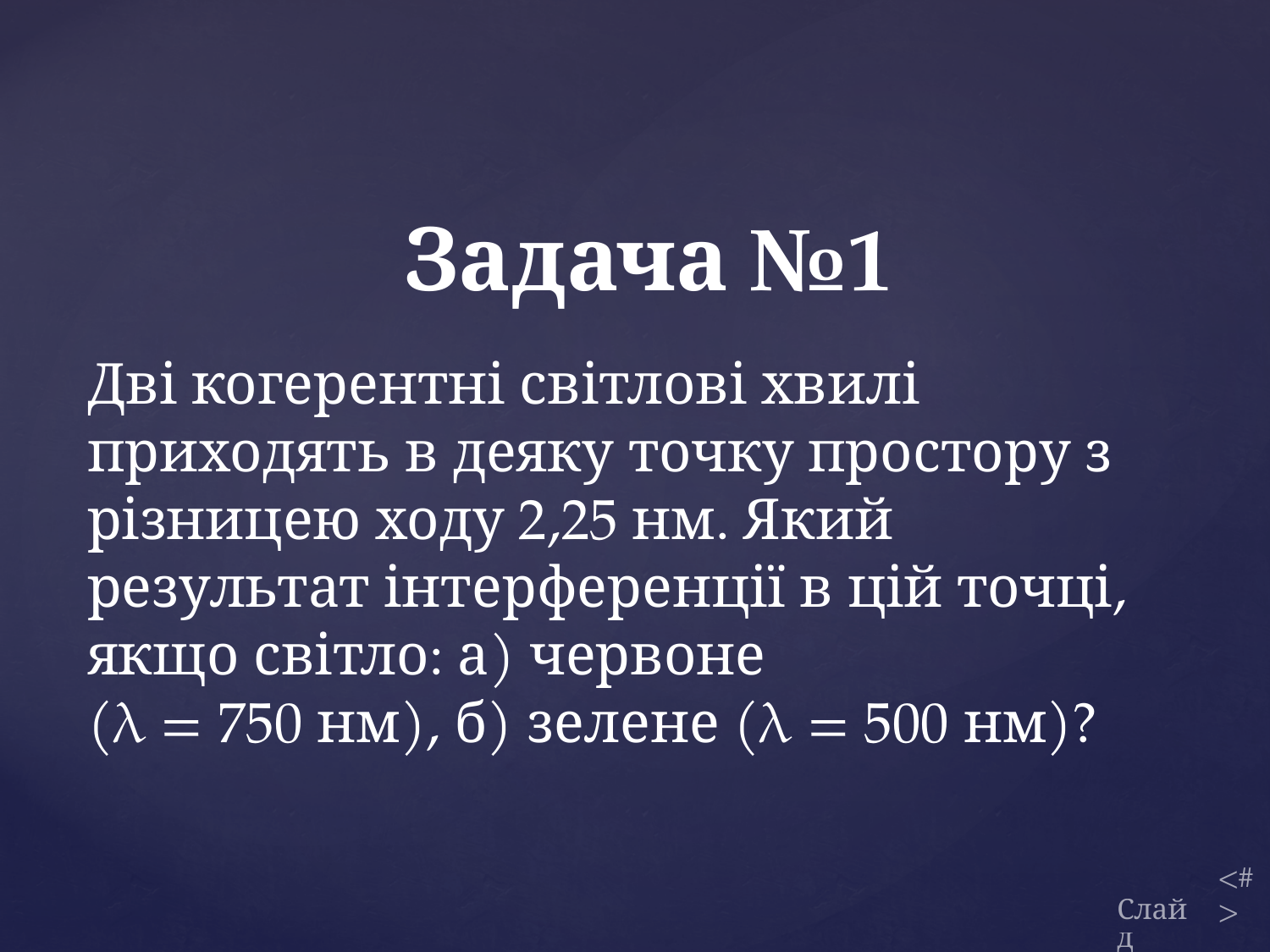

Задача №1
Дві когерентні світлові хвилі приходять в деяку точку простору з різницею ходу 2,25 нм. Який результат інтерференції в цій точці, якщо світло: а) червоне
(λ = 750 нм), б) зелене (λ = 500 нм)?
Слайд
5